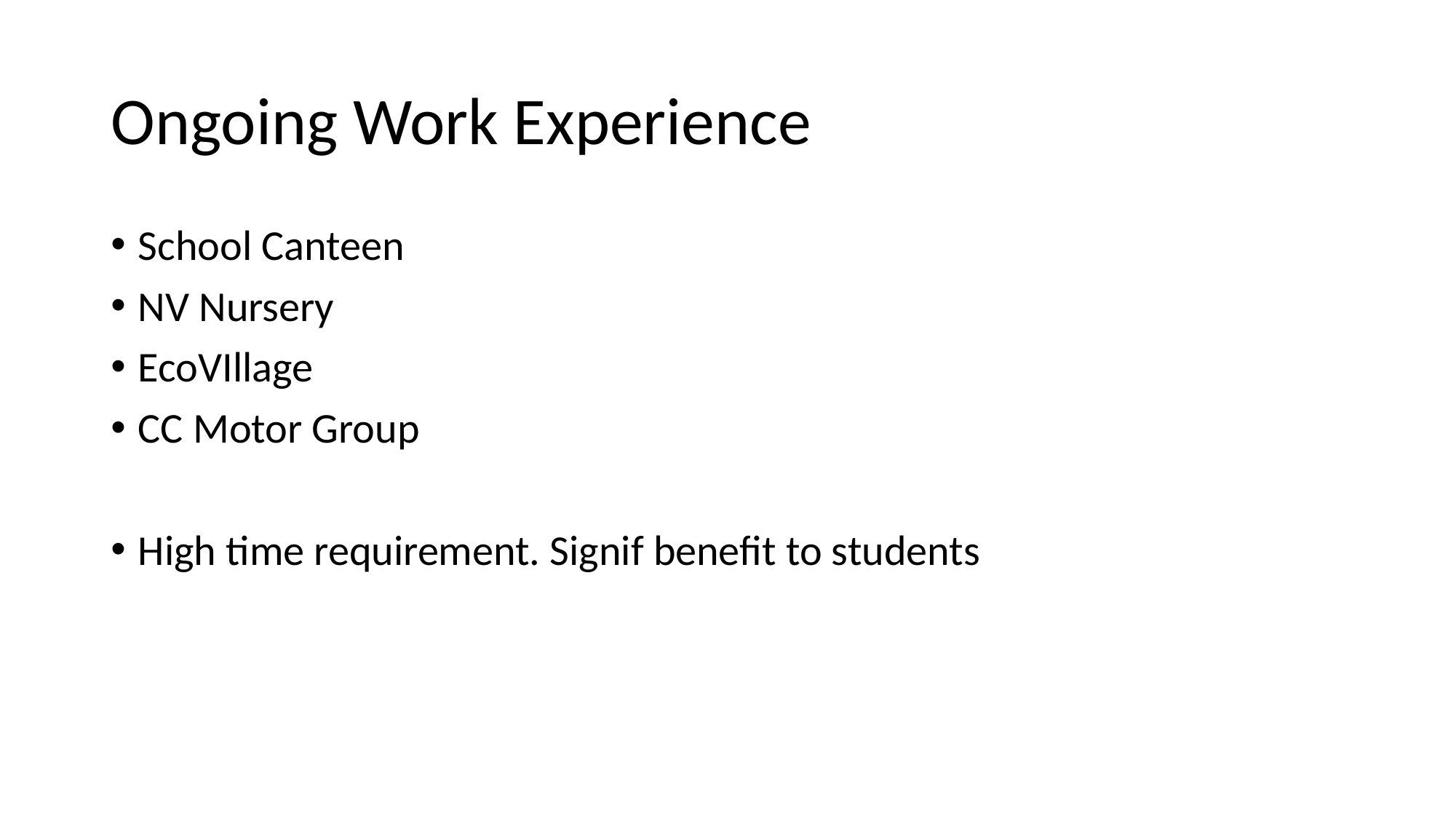

# Ongoing Work Experience
School Canteen
NV Nursery
EcoVIllage
CC Motor Group

High time requirement. Signif benefit to students